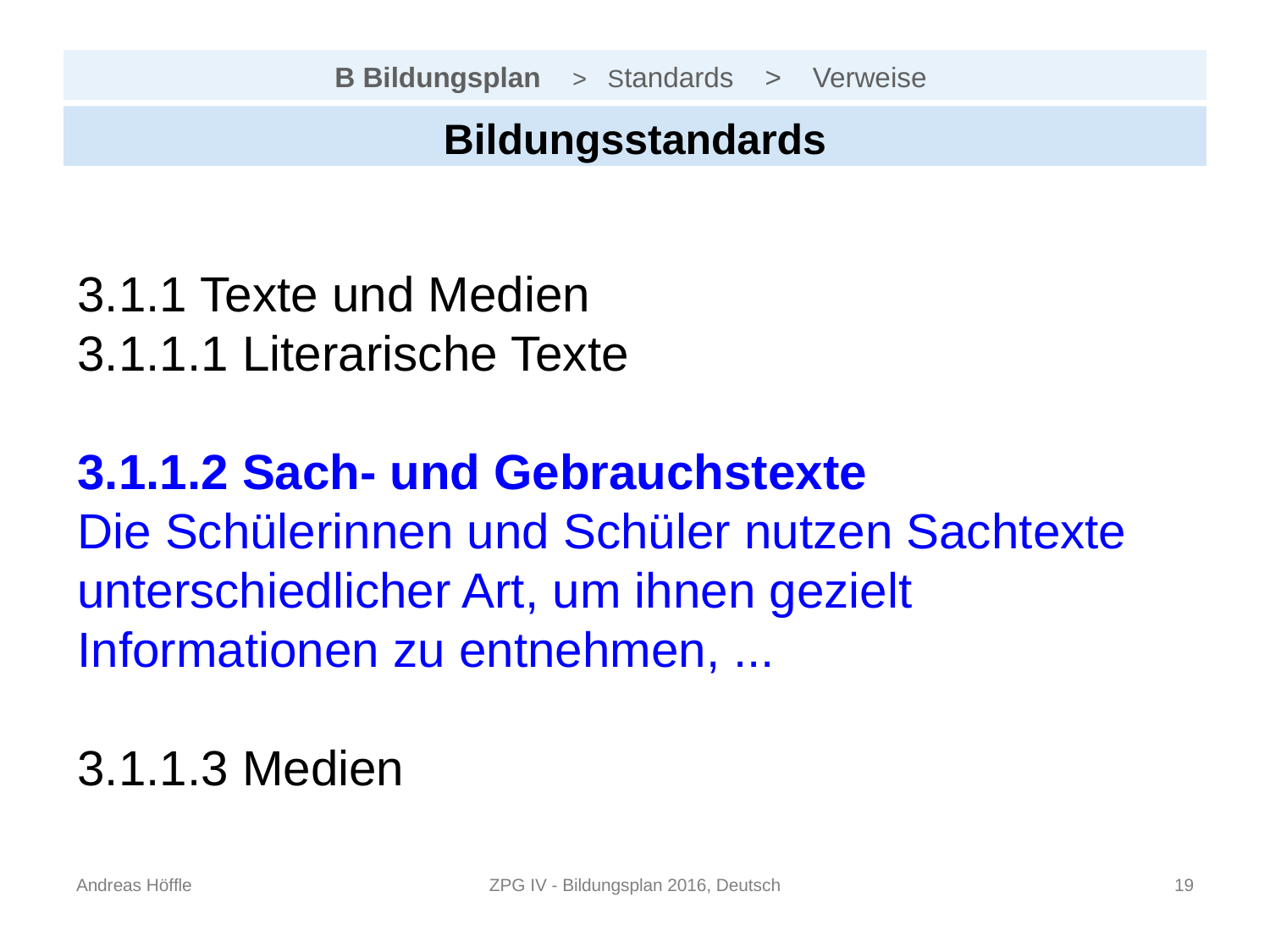

# B Bildungsplan    >   Standards    >    Verweise
Bildungsstandards

3.1.1 Texte und Medien
3.1.1.1 Literarische Texte

3.1.1.2 Sach- und Gebrauchstexte
Die Schülerinnen und Schüler nutzen Sachtexte unterschiedlicher Art, um ihnen gezielt Informationen zu entnehmen, ...

3.1.1.3 Medien

Andreas Höffle
ZPG IV - Bildungsplan 2016, Deutsch
19